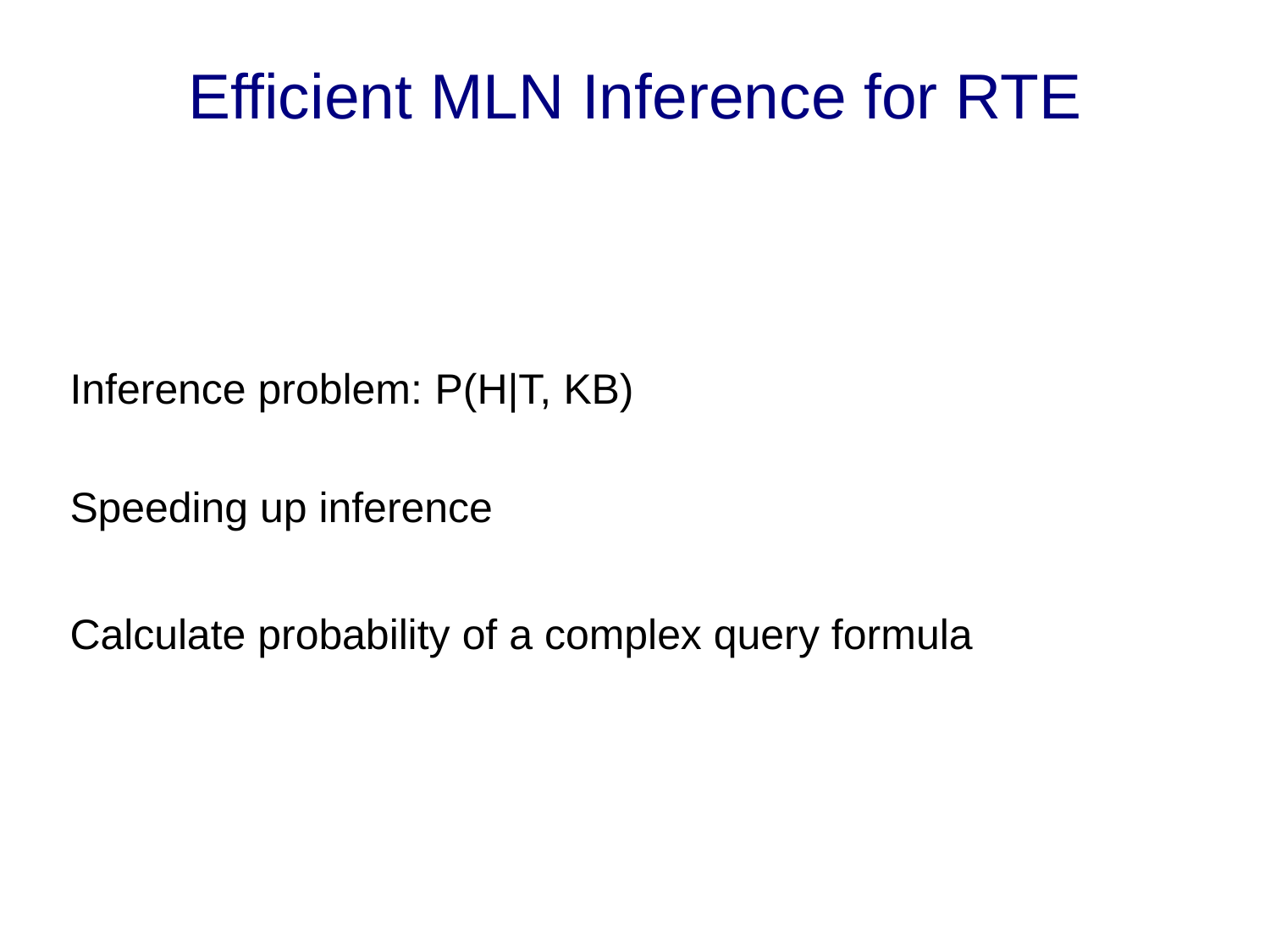

# Efficient MLN Inference for RTE
Inference problem: P(H|T, KB)

Speeding up inference

Calculate probability of a complex query formula
46